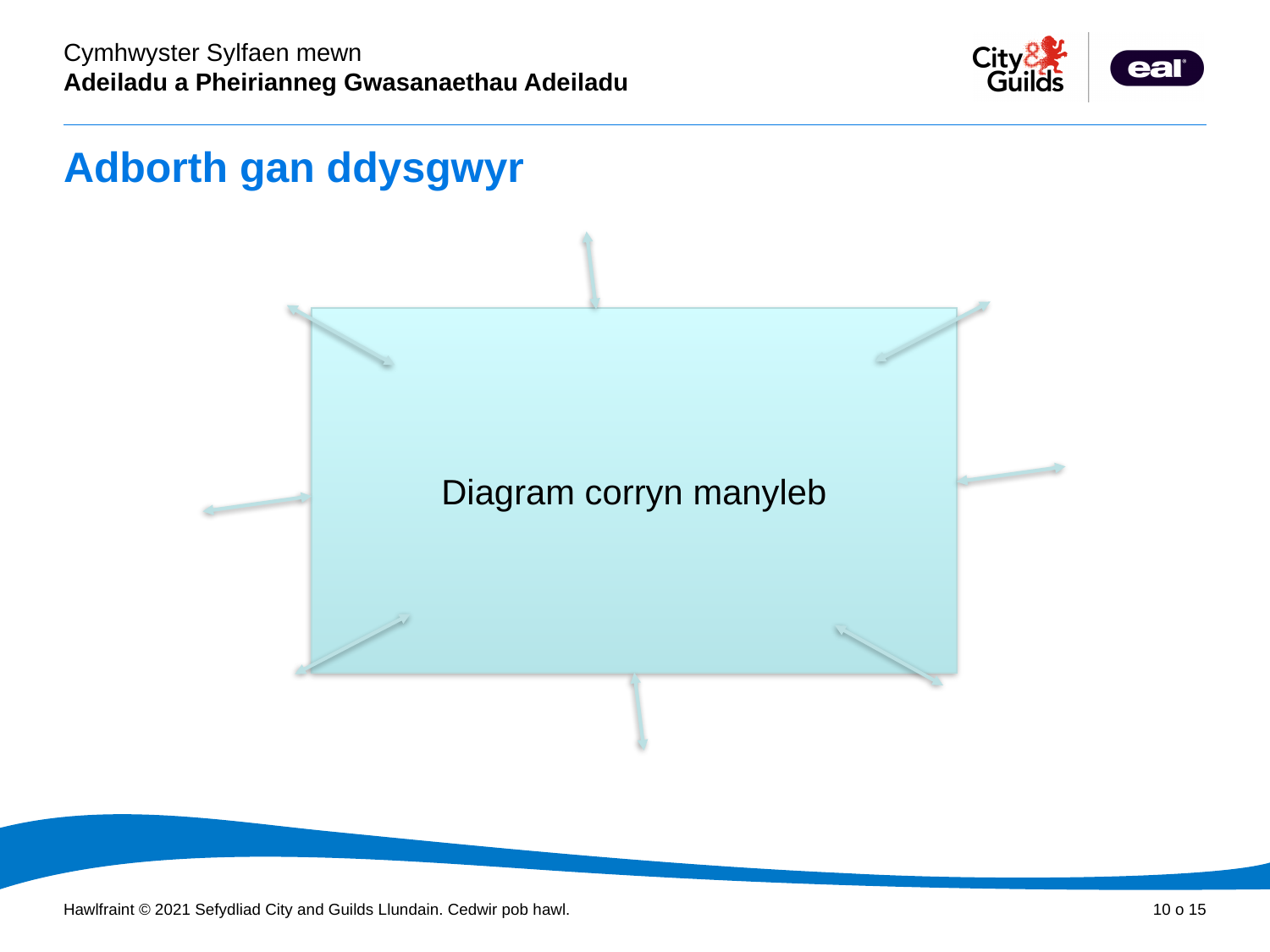

# Adborth gan ddysgwyr
Diagram corryn manyleb